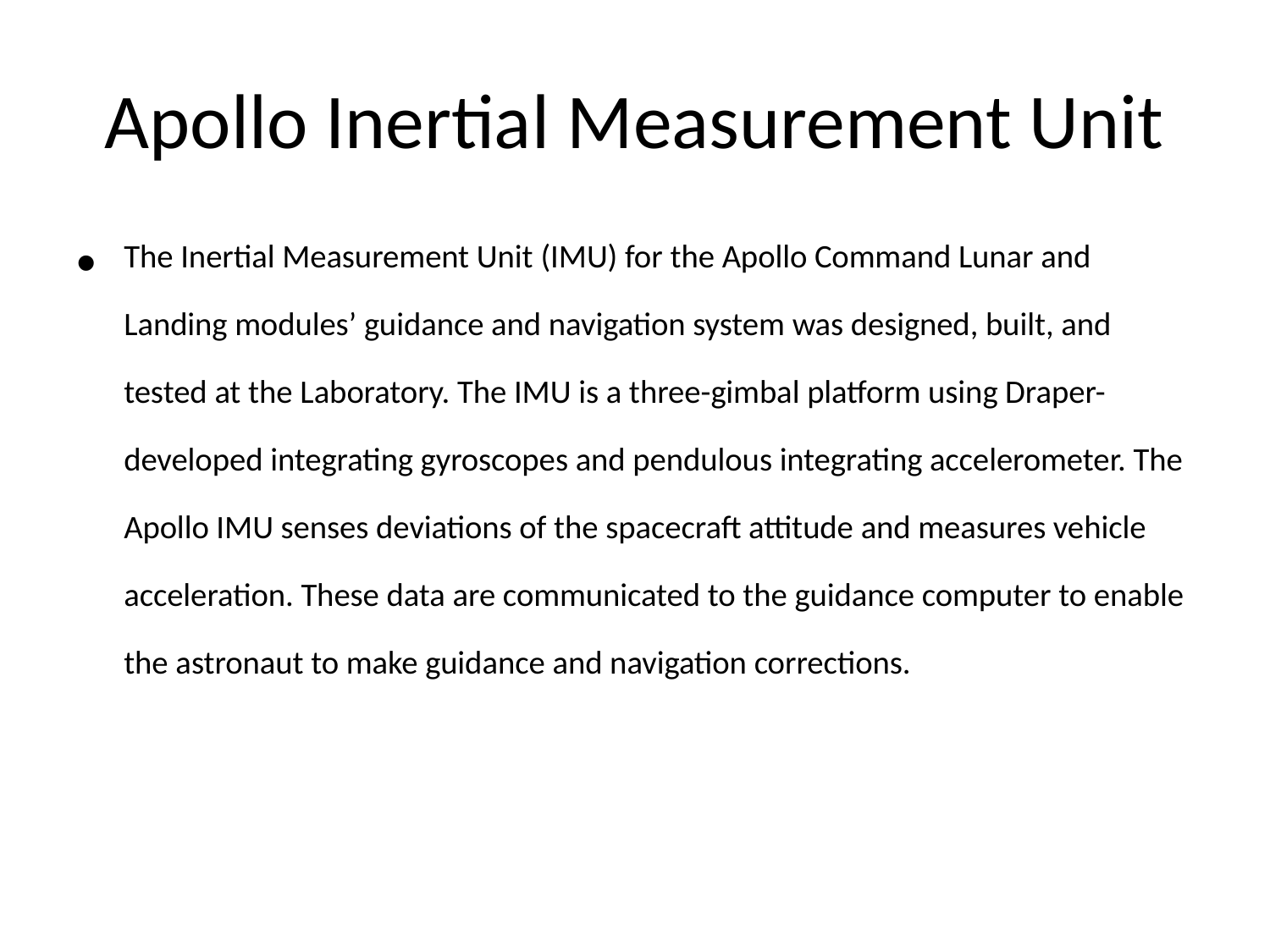

# Apollo Inertial Measurement Unit
The Inertial Measurement Unit (IMU) for the Apollo Command Lunar and Landing modules’ guidance and navigation system was designed, built, and tested at the Laboratory. The IMU is a three-gimbal platform using Draper-developed integrating gyroscopes and pendulous integrating accelerometer. The Apollo IMU senses deviations of the spacecraft attitude and measures vehicle acceleration. These data are communicated to the guidance computer to enable the astronaut to make guidance and navigation corrections.